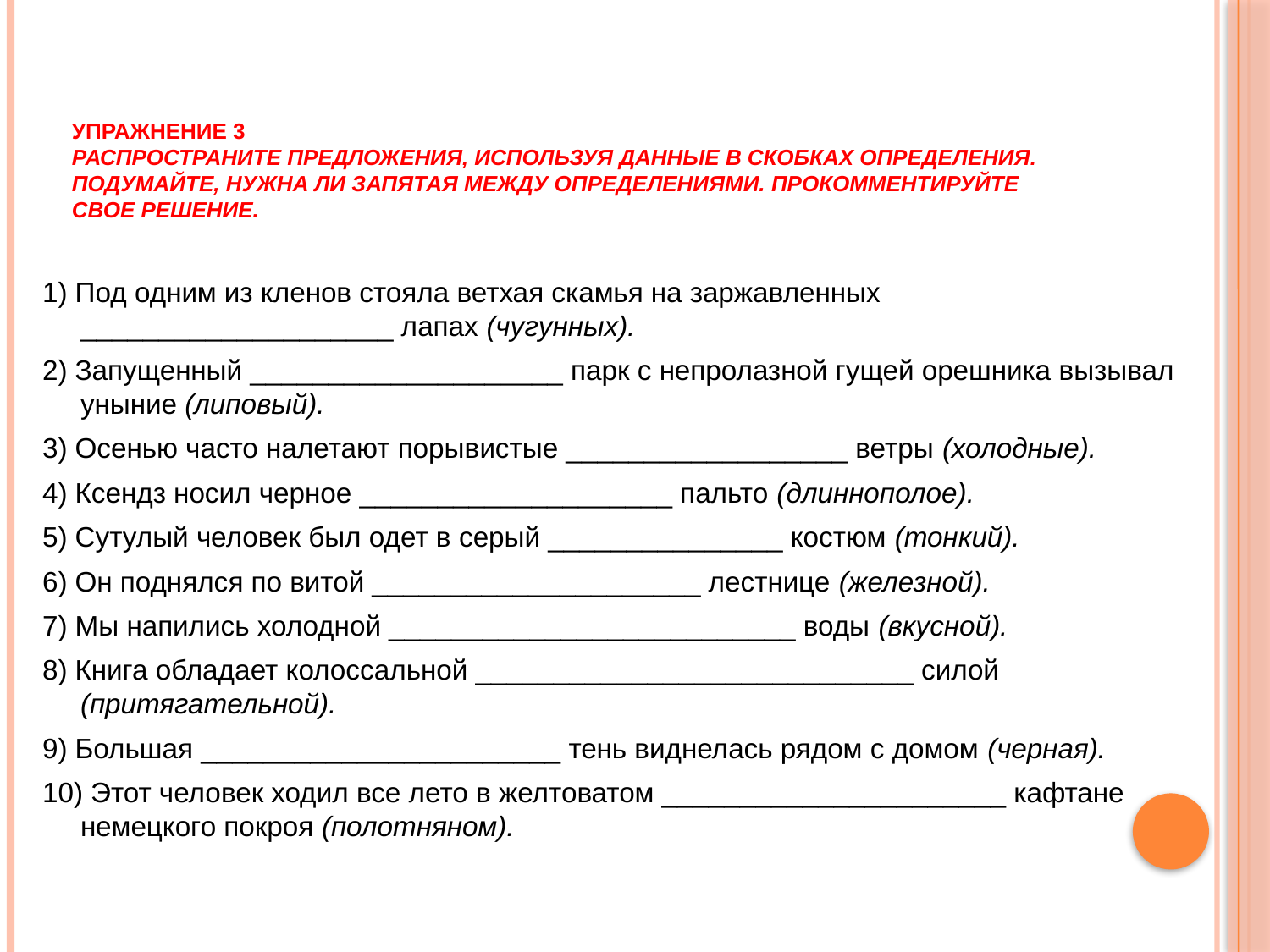

# Упражнение 3 Распространите предложения, используя данные в скобках определения. Подумайте, нужна ли запятая между определениями. Прокомментируйте свое решение.
1) Под одним из кленов стояла ветхая скамья на заржавленных ____________________ лапах (чугунных).
2) Запущенный ____________________ парк с непролазной гущей орешника вызывал уныние (липовый).
3) Осенью часто налетают порывистые __________________ ветры (холодные).
4) Ксендз носил черное ____________________ пальто (длиннополое).
5) Сутулый человек был одет в серый _______________ костюм (тонкий).
6) Он поднялся по витой _____________________ лестнице (железной).
7) Мы напились холодной __________________________ воды (вкусной).
8) Книга обладает колоссальной ____________________________ силой (притягательной).
9) Большая _______________________ тень виднелась рядом с домом (черная).
10) Этот человек ходил все лето в желтоватом ______________________ кафтане немецкого покроя (полотняном).